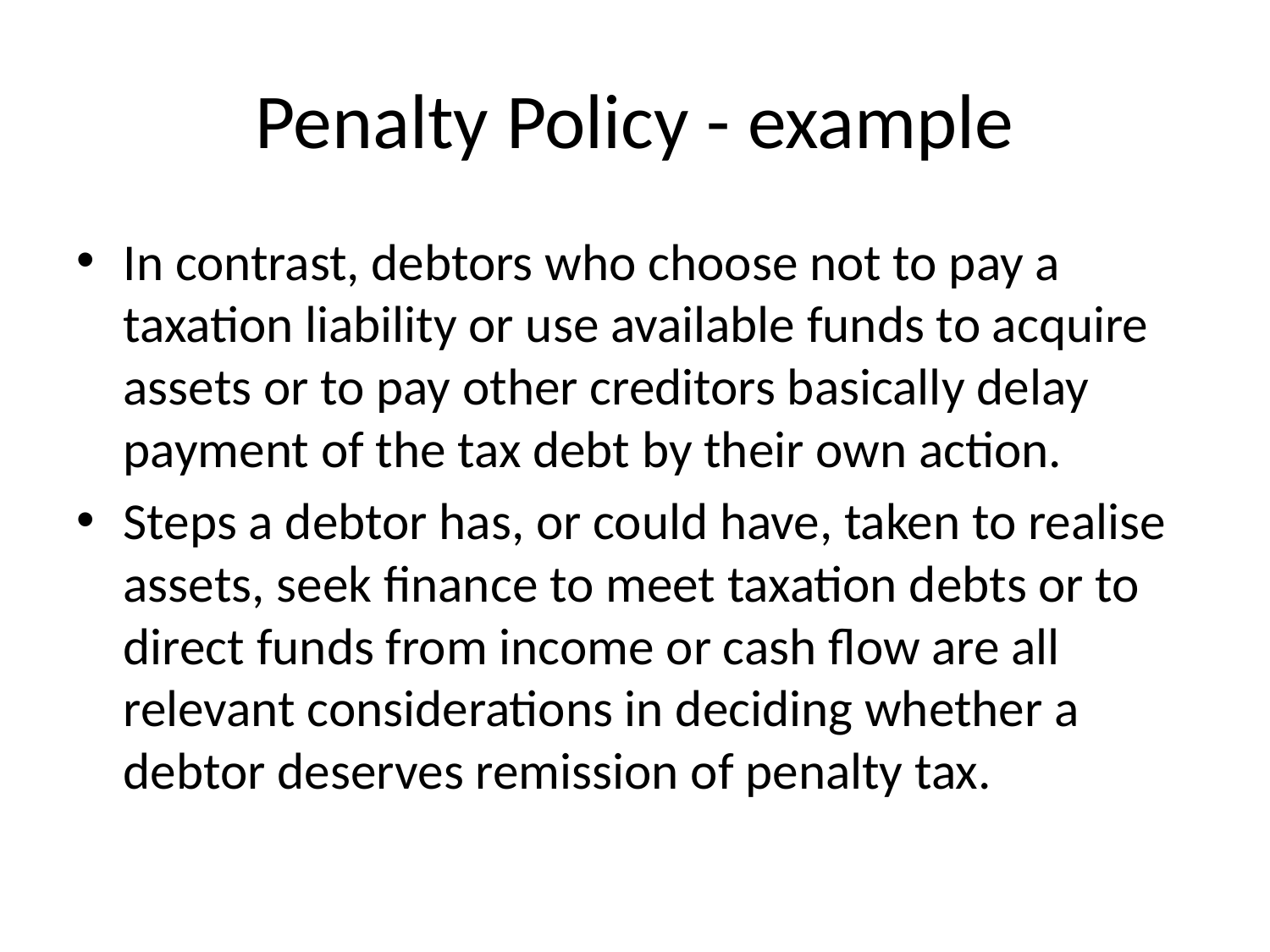

# Penalty Policy - example
In contrast, debtors who choose not to pay a taxation liability or use available funds to acquire assets or to pay other creditors basically delay payment of the tax debt by their own action.
Steps a debtor has, or could have, taken to realise assets, seek finance to meet taxation debts or to direct funds from income or cash flow are all relevant considerations in deciding whether a debtor deserves remission of penalty tax.